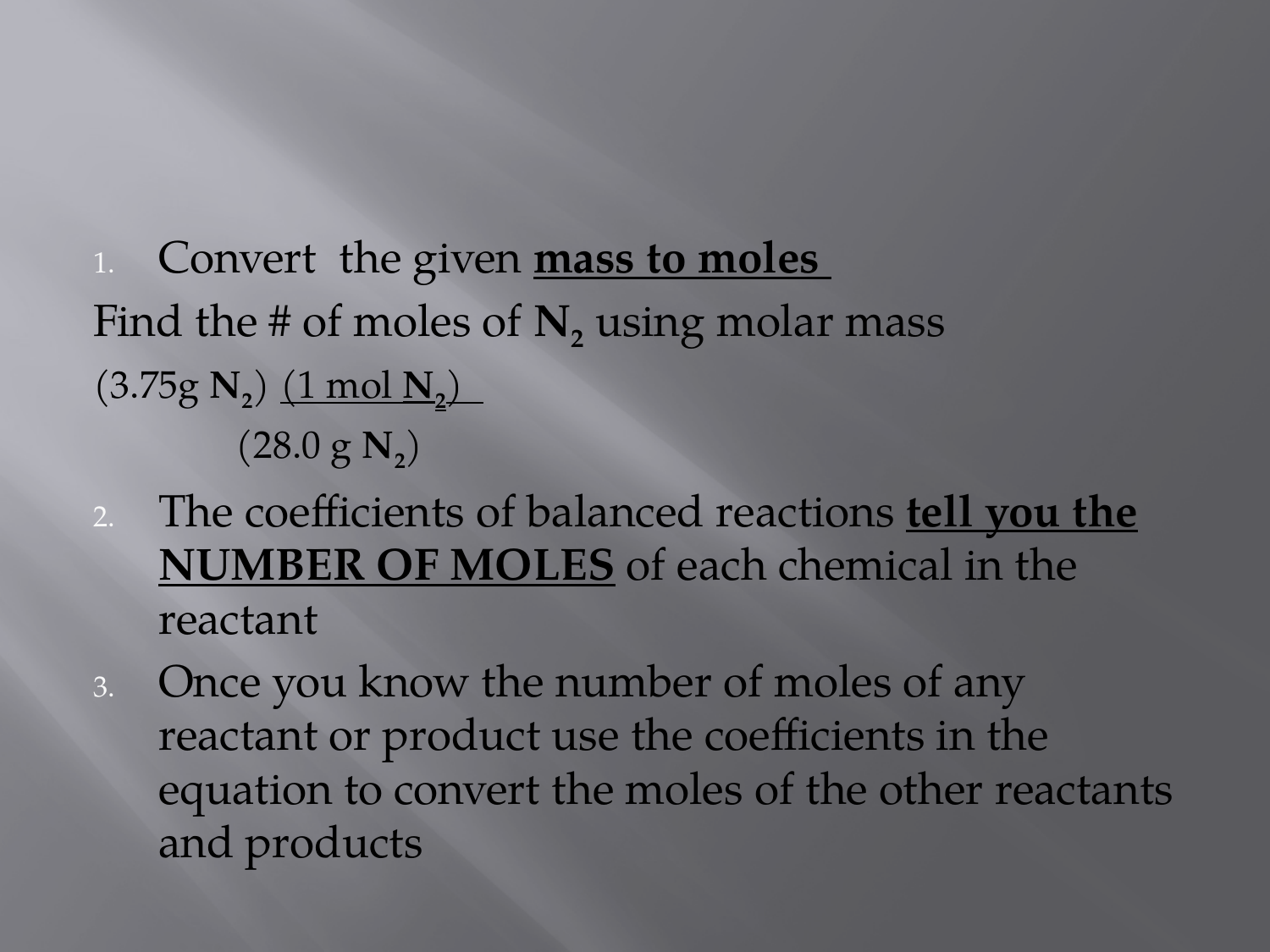

#
Convert  the given mass to moles
Find the # of moles of N2 using molar mass
(3.75g N2) (1 mol N2)
		        (28.0 g N2)
The coefficients of balanced reactions tell you the NUMBER OF MOLES of each chemical in the reactant
Once you know the number of moles of any reactant or product use the coefficients in the equation to convert the moles of the other reactants and products